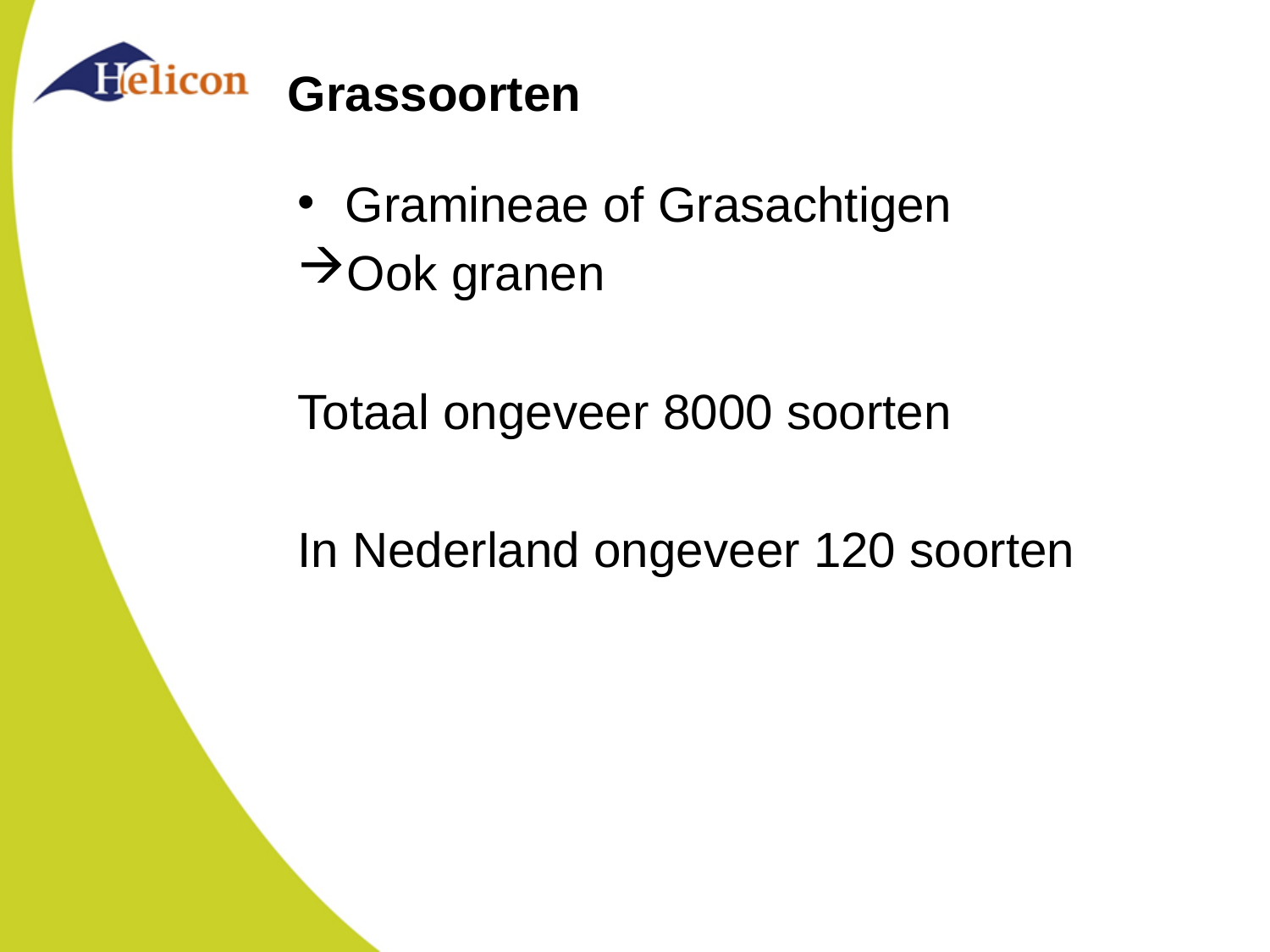

# Grassoorten
Gramineae of Grasachtigen
Ook granen

Totaal ongeveer 8000 soorten

In Nederland ongeveer 120 soorten